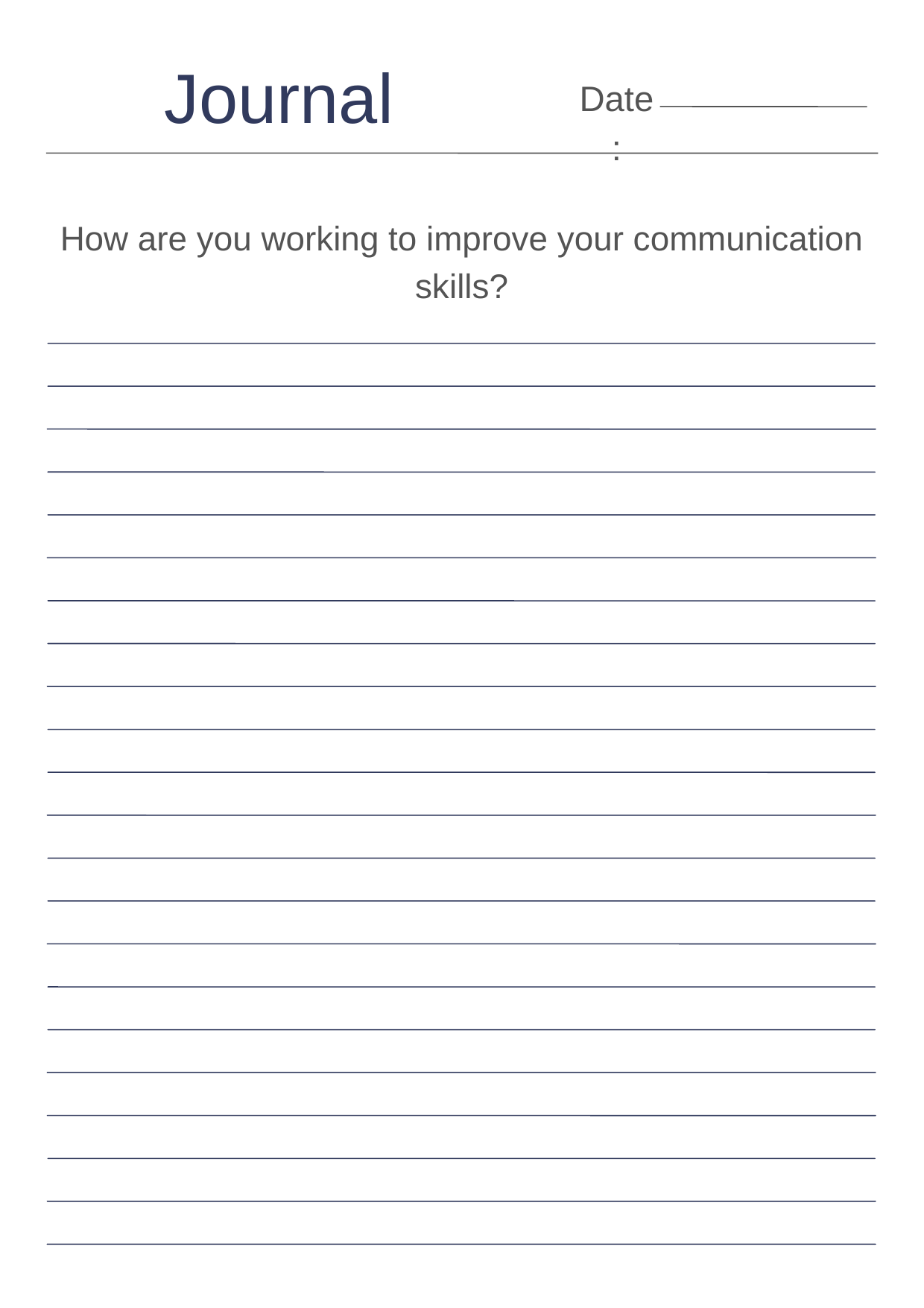

Journal
Date:

How are you working to improve your communication skills?